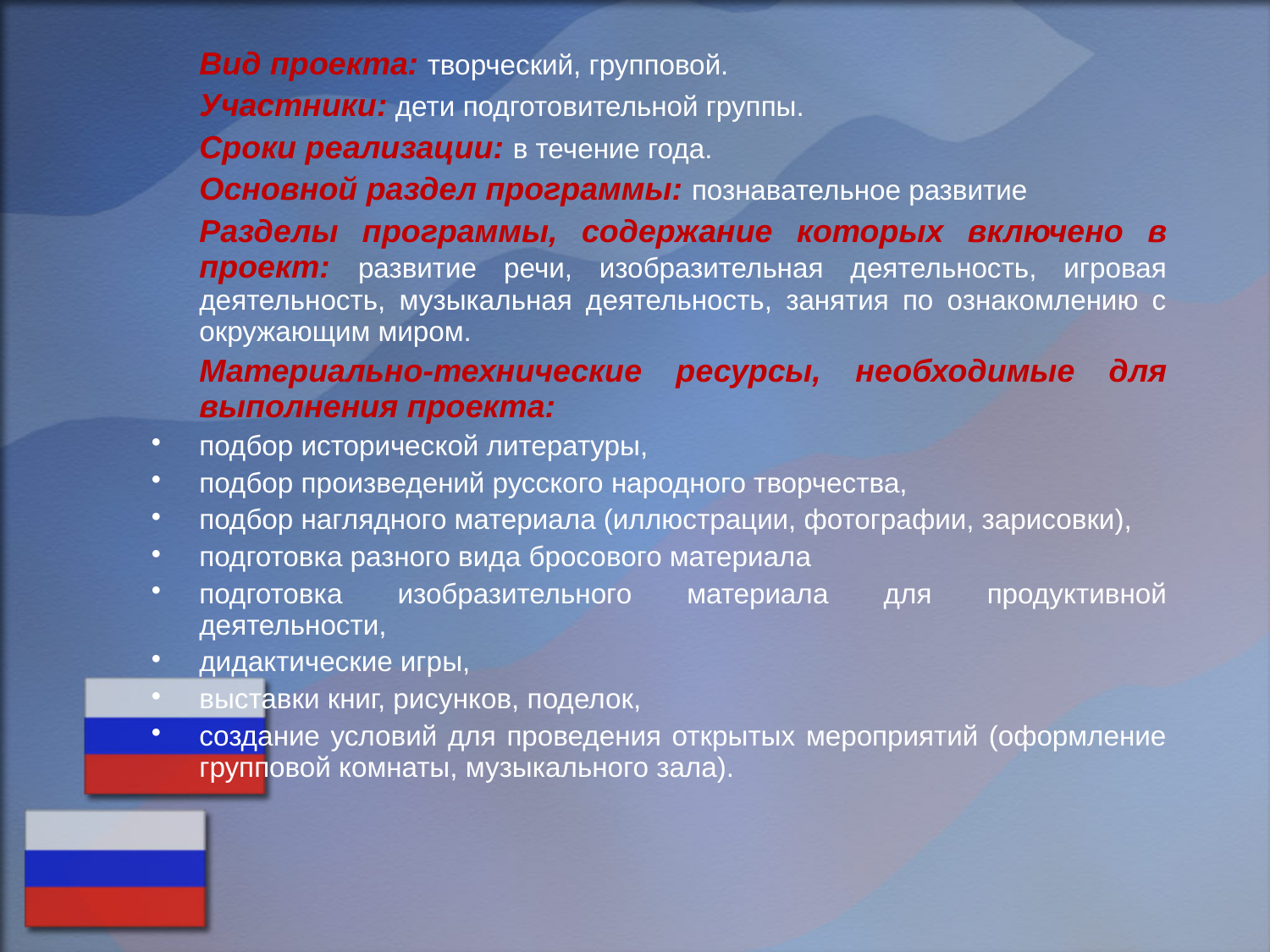

Вид проекта: творческий, групповой.
	Участники: дети подготовительной группы.
	Сроки реализации: в течение года.
	Основной раздел программы: познавательное развитие
	Разделы программы, содержание которых включено в проект: развитие речи, изобразительная деятельность, игровая деятельность, музыкальная деятельность, занятия по ознакомлению с окружающим миром.
	Материально-технические ресурсы, необходимые для выполнения проекта:
подбор исторической литературы,
подбор произведений русского народного творчества,
подбор наглядного материала (иллюстрации, фотографии, зарисовки),
подготовка разного вида бросового материала
подготовка изобразительного материала для продуктивной деятельности,
дидактические игры,
выставки книг, рисунков, поделок,
создание условий для проведения открытых мероприятий (оформление групповой комнаты, музыкального зала).